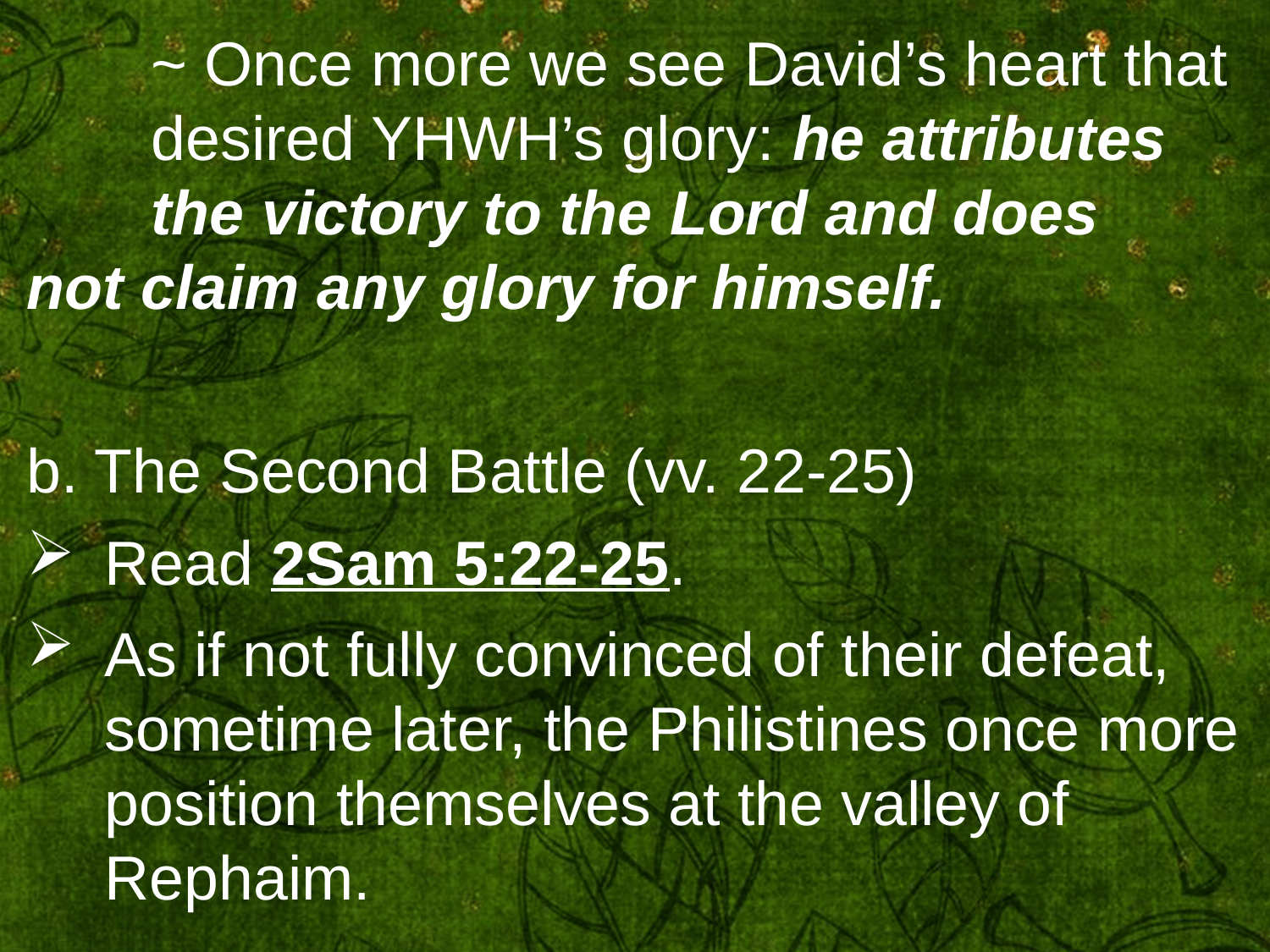

~ Once more we see David’s heart that 		desired YHWH’s glory: he attributes 		the victory to the Lord and does 			not claim any glory for himself.

b. The Second Battle (vv. 22-25)
Read 2Sam 5:22-25.
As if not fully convinced of their defeat, sometime later, the Philistines once more position themselves at the valley of Rephaim.